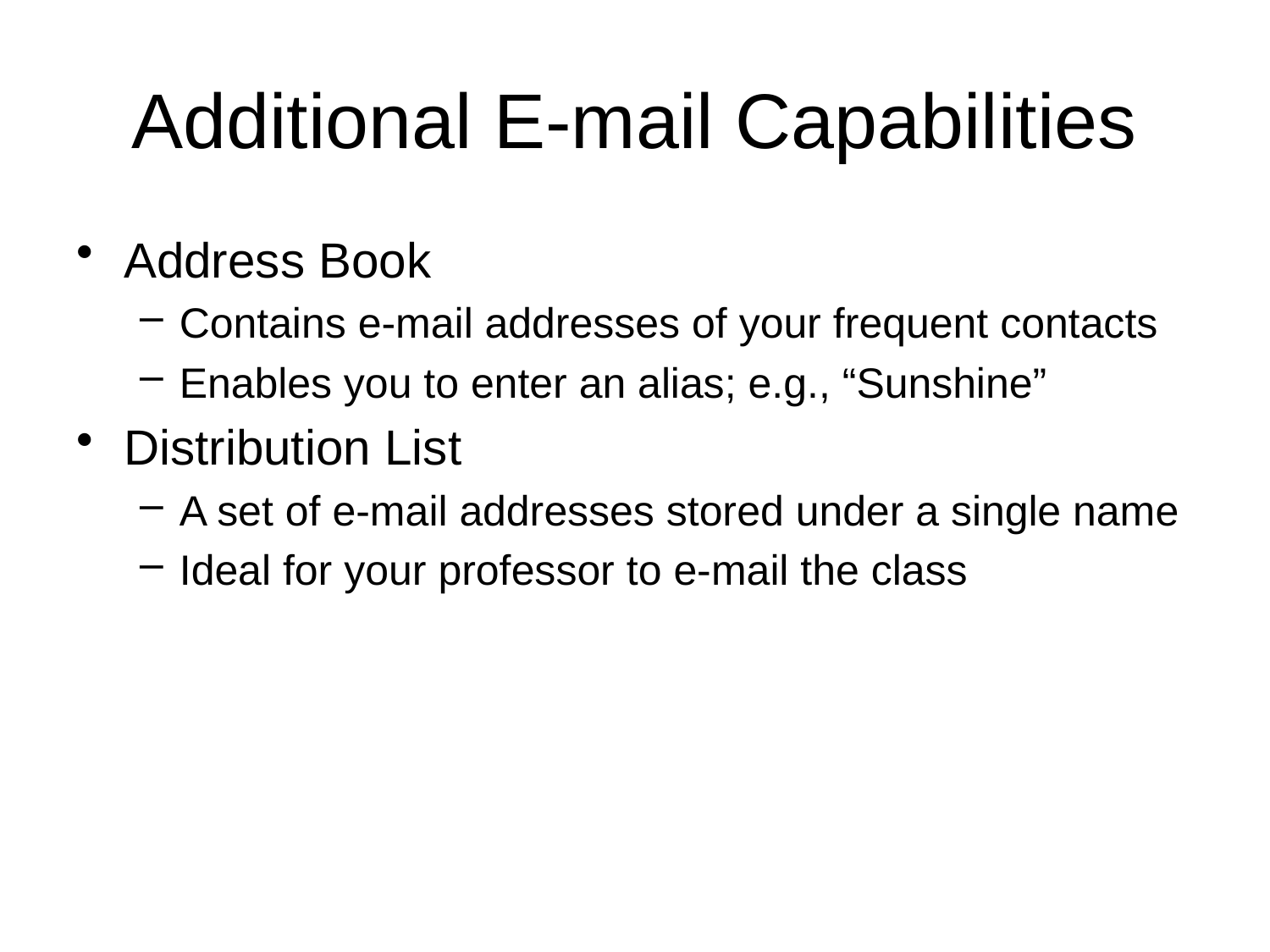

# Additional E-mail Capabilities
Address Book
Contains e-mail addresses of your frequent contacts
Enables you to enter an alias; e.g., “Sunshine”
Distribution List
A set of e-mail addresses stored under a single name
Ideal for your professor to e-mail the class